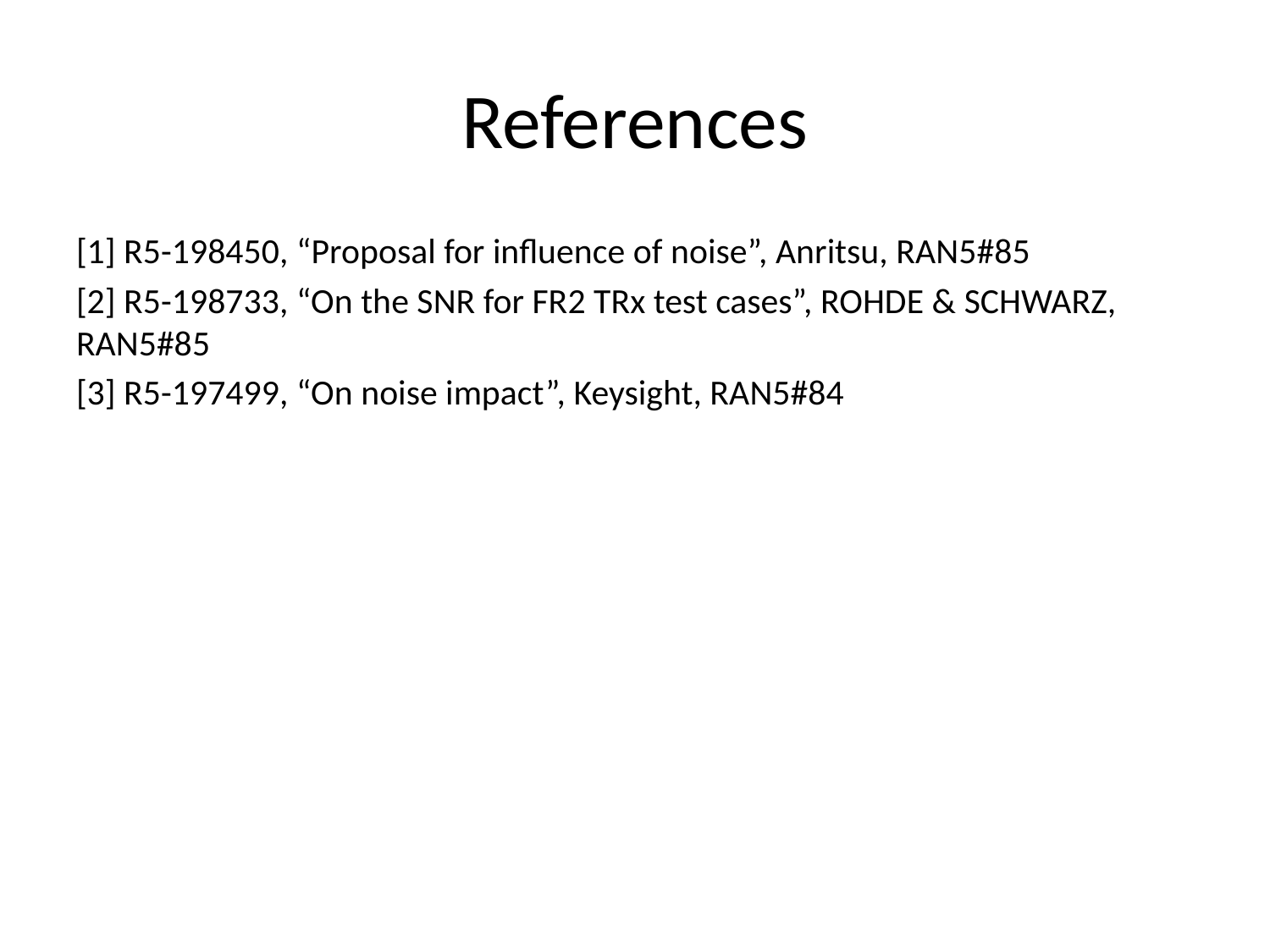

# References
[1] R5-198450, “Proposal for influence of noise”, Anritsu, RAN5#85
[2] R5-198733, “On the SNR for FR2 TRx test cases”, ROHDE & SCHWARZ, RAN5#85
[3] R5-197499, “On noise impact”, Keysight, RAN5#84